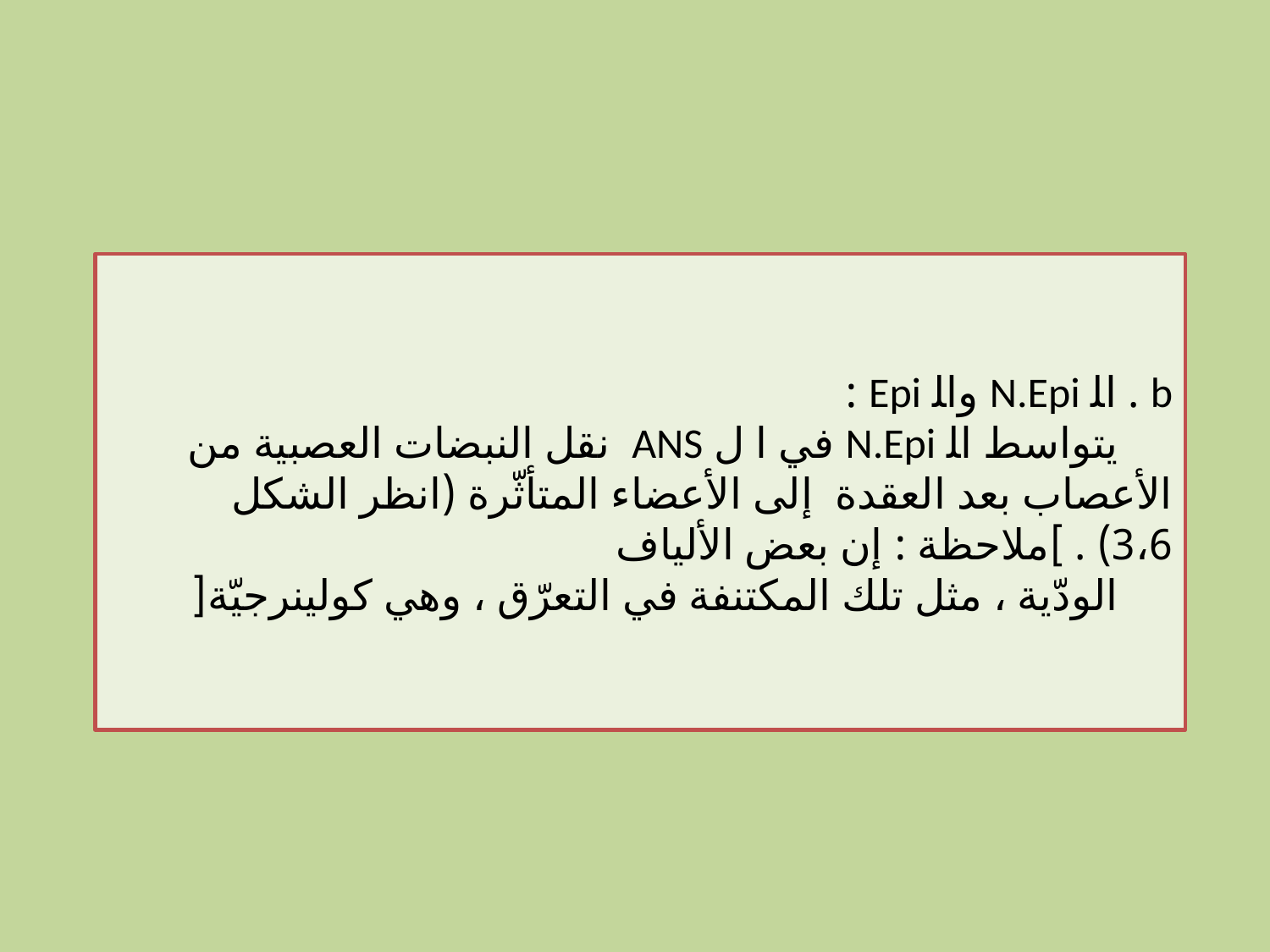

#

b . اﻠ N.Epi واﻠ Epi :
     يتواسط اﻠ N.Epi في ا ل ANS  نقل النبضات العصبية من الأعصاب بعد العقدة  إلى الأعضاء المتأثّرة (انظر الشكل 3،6) . ]ملاحظة : إن بعض الألياف
     الودّية ، مثل تلك المكتنفة في التعرّق ، وهي كولينرجيّة[